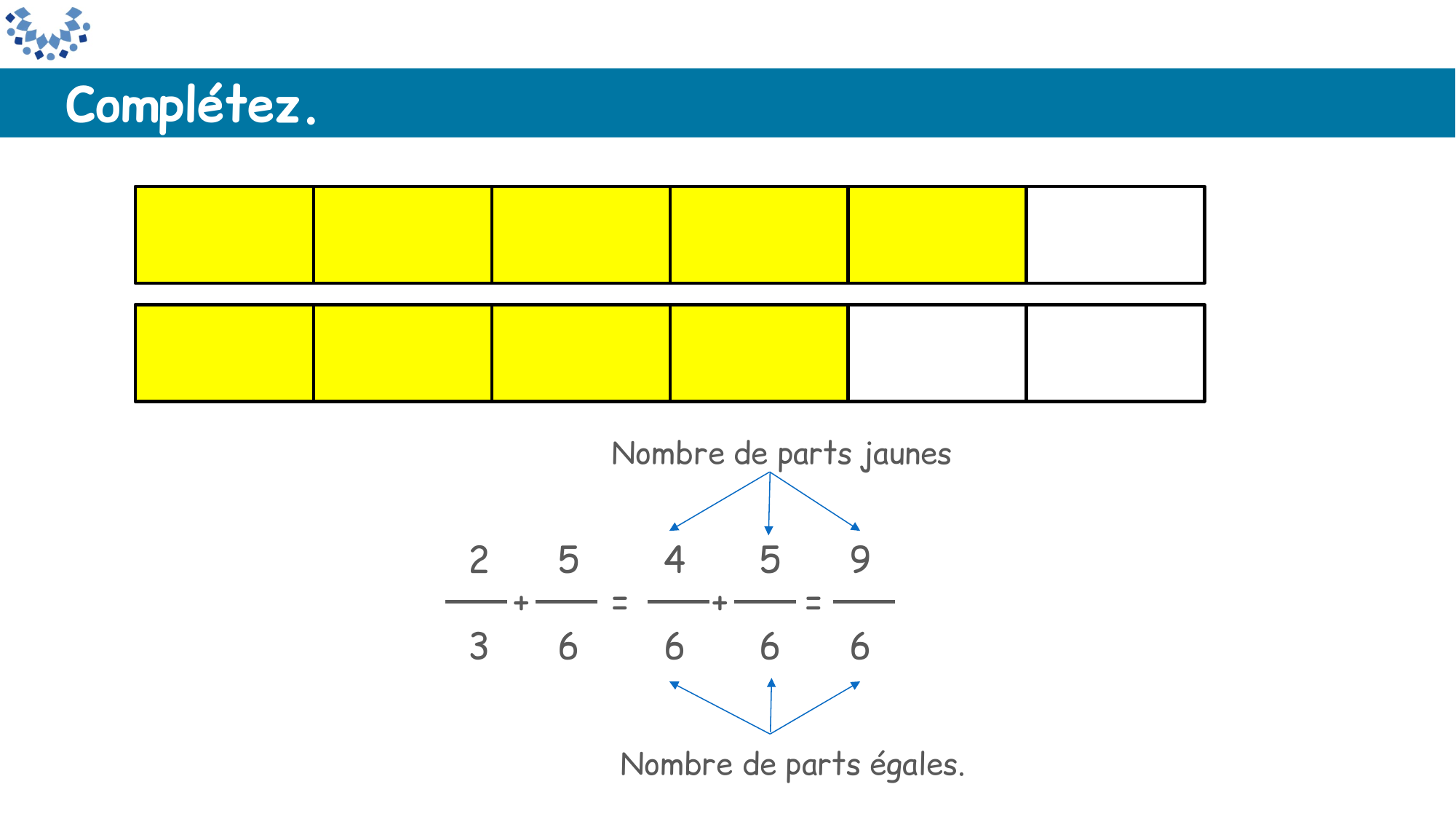

Complétez.

Nombre de parts jaunes
2
5
4
5
9
=
=
+
+
3
6
6
6
6
Nombre de parts égales.